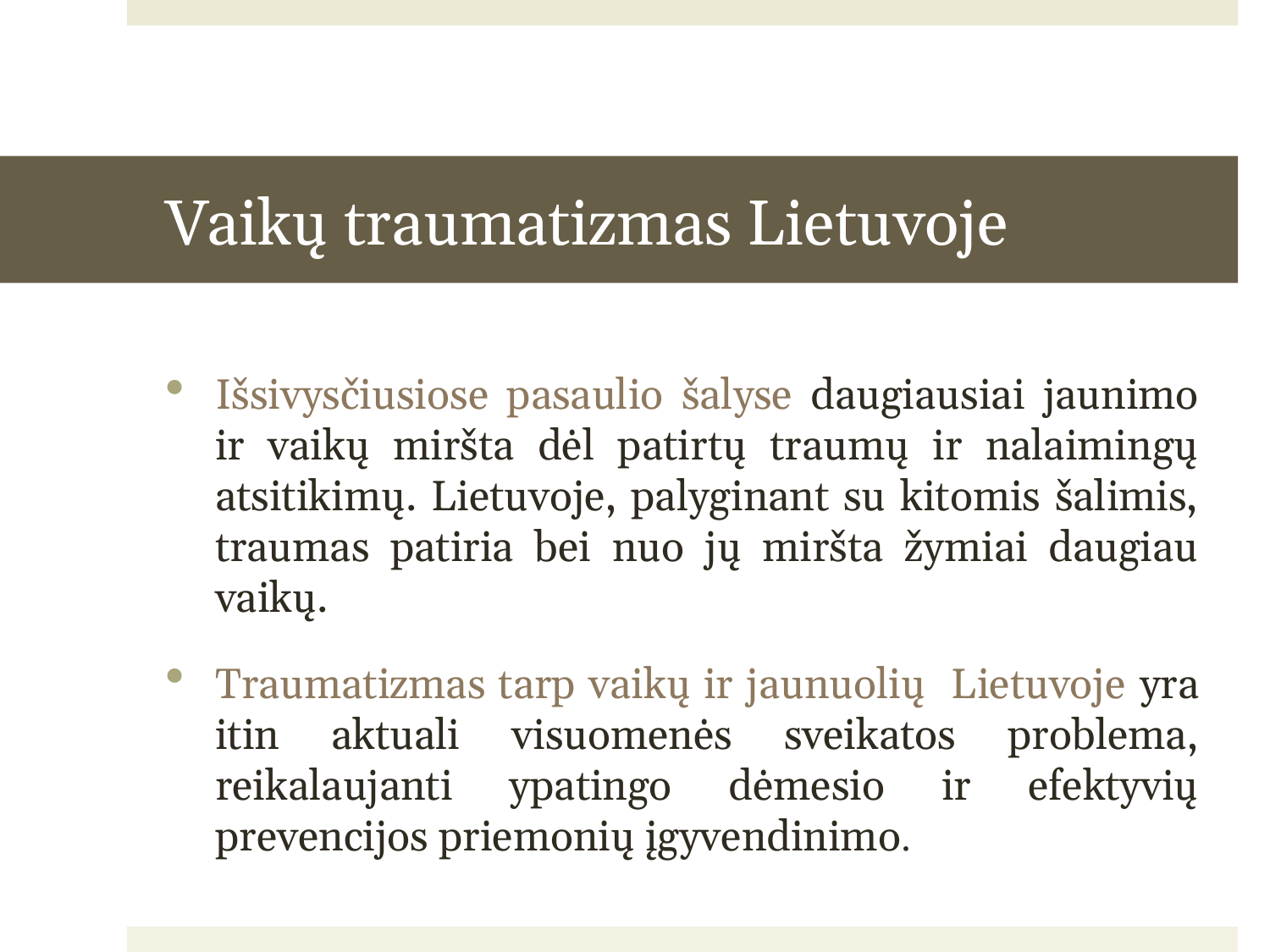

# Vaikų traumatizmas Lietuvoje
Išsivysčiusiose pasaulio šalyse daugiausiai jaunimo ir vaikų miršta dėl patirtų traumų ir nalaimingų atsitikimų. Lietuvoje, palyginant su kitomis šalimis, traumas patiria bei nuo jų miršta žymiai daugiau vaikų.
Traumatizmas tarp vaikų ir jaunuolių  Lietuvoje yra itin aktuali visuomenės sveikatos problema, reikalaujanti ypatingo dėmesio ir efektyvių prevencijos priemonių įgyvendinimo.